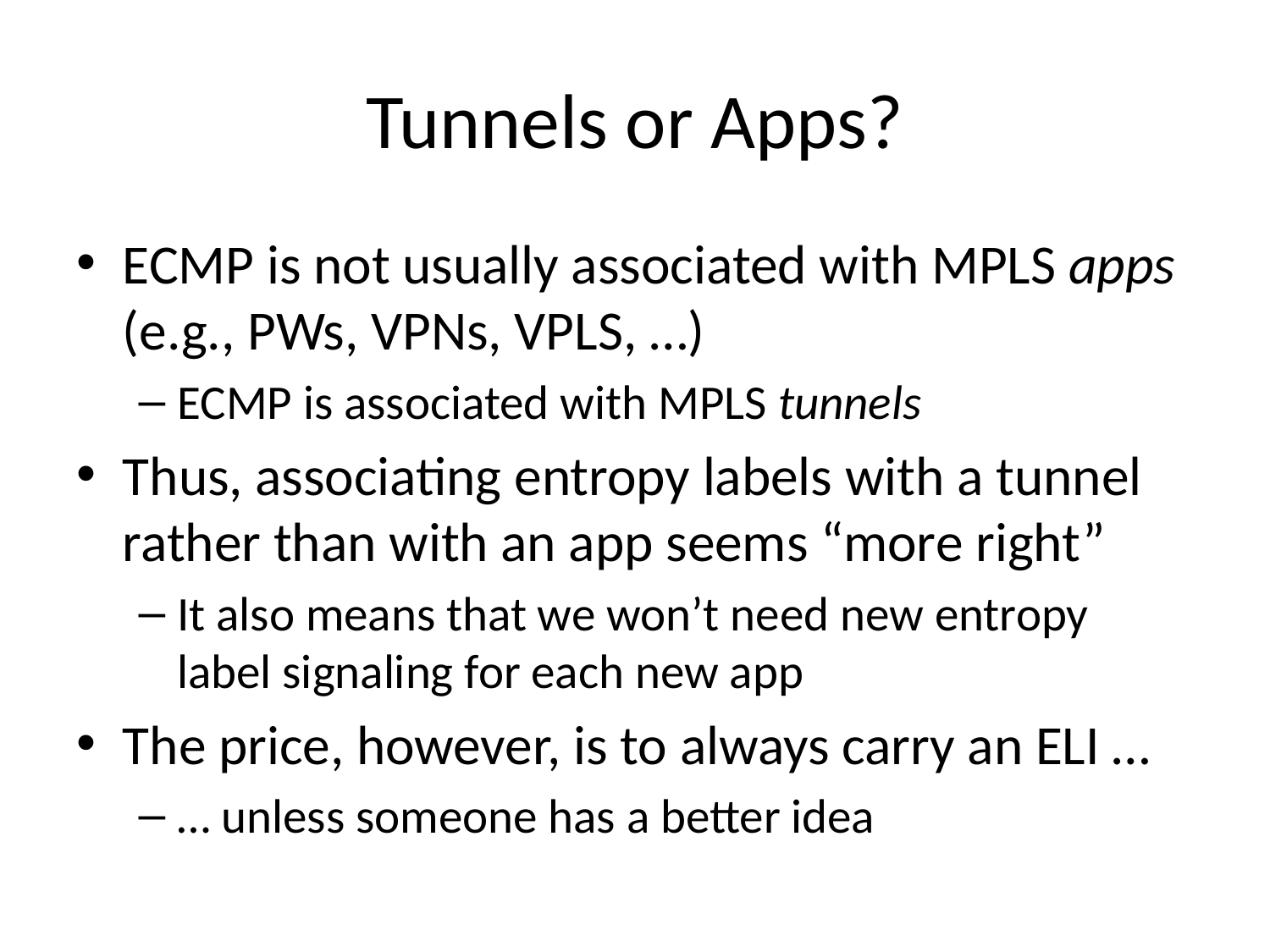

# Tunnels or Apps?
ECMP is not usually associated with MPLS apps (e.g., PWs, VPNs, VPLS, …)
ECMP is associated with MPLS tunnels
Thus, associating entropy labels with a tunnel rather than with an app seems “more right”
It also means that we won’t need new entropy label signaling for each new app
The price, however, is to always carry an ELI …
… unless someone has a better idea